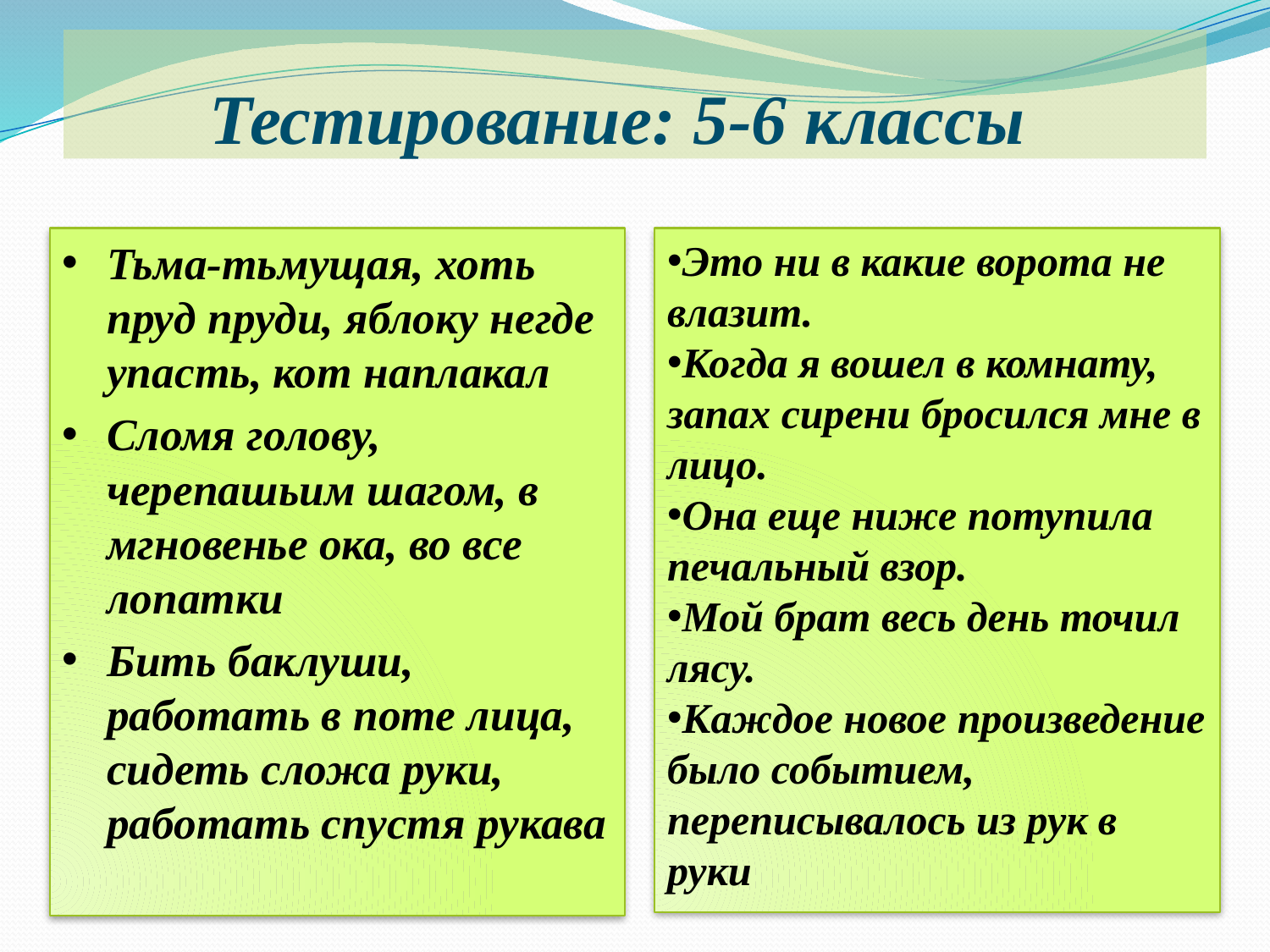

# Тестирование: 5-6 классы
Тьма-тьмущая, хоть пруд пруди, яблоку негде упасть, кот наплакал
Сломя голову, черепашьим шагом, в мгновенье ока, во все лопатки
Бить баклуши, работать в поте лица, сидеть сложа руки, работать спустя рукава

Это ни в какие ворота не влазит.
Когда я вошел в комнату, запах сирени бросился мне в лицо.
Она еще ниже потупила печальный взор.
Мой брат весь день точил лясу.
Каждое новое произведение было событием, переписывалось из рук в руки